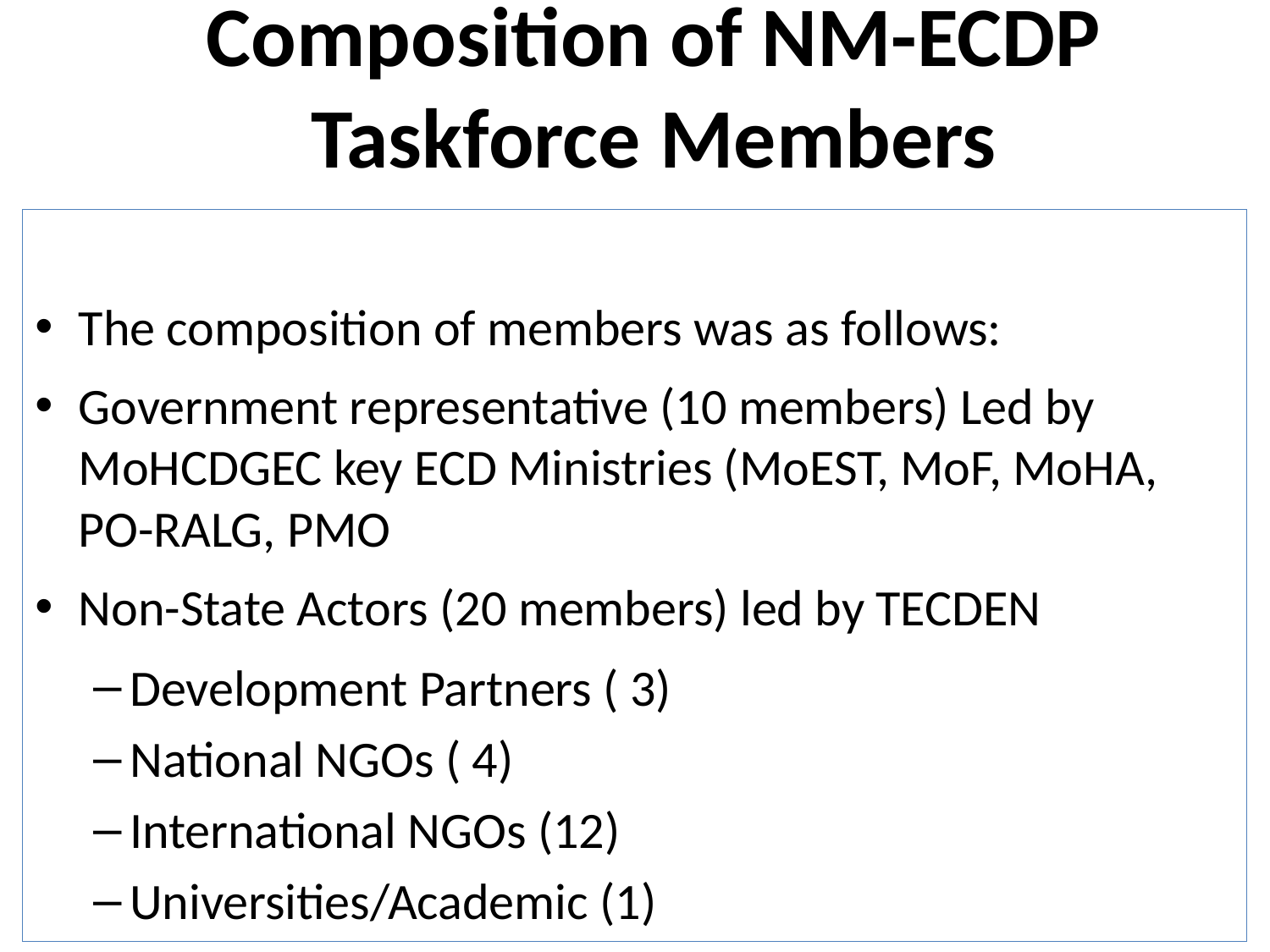

# Composition of NM-ECDP Taskforce Members

The composition of members was as follows:
Government representative (10 members) Led by MoHCDGEC key ECD Ministries (MoEST, MoF, MoHA, PO-RALG, PMO
Non-State Actors (20 members) led by TECDEN
Development Partners ( 3)
National NGOs ( 4)
International NGOs (12)
Universities/Academic (1)